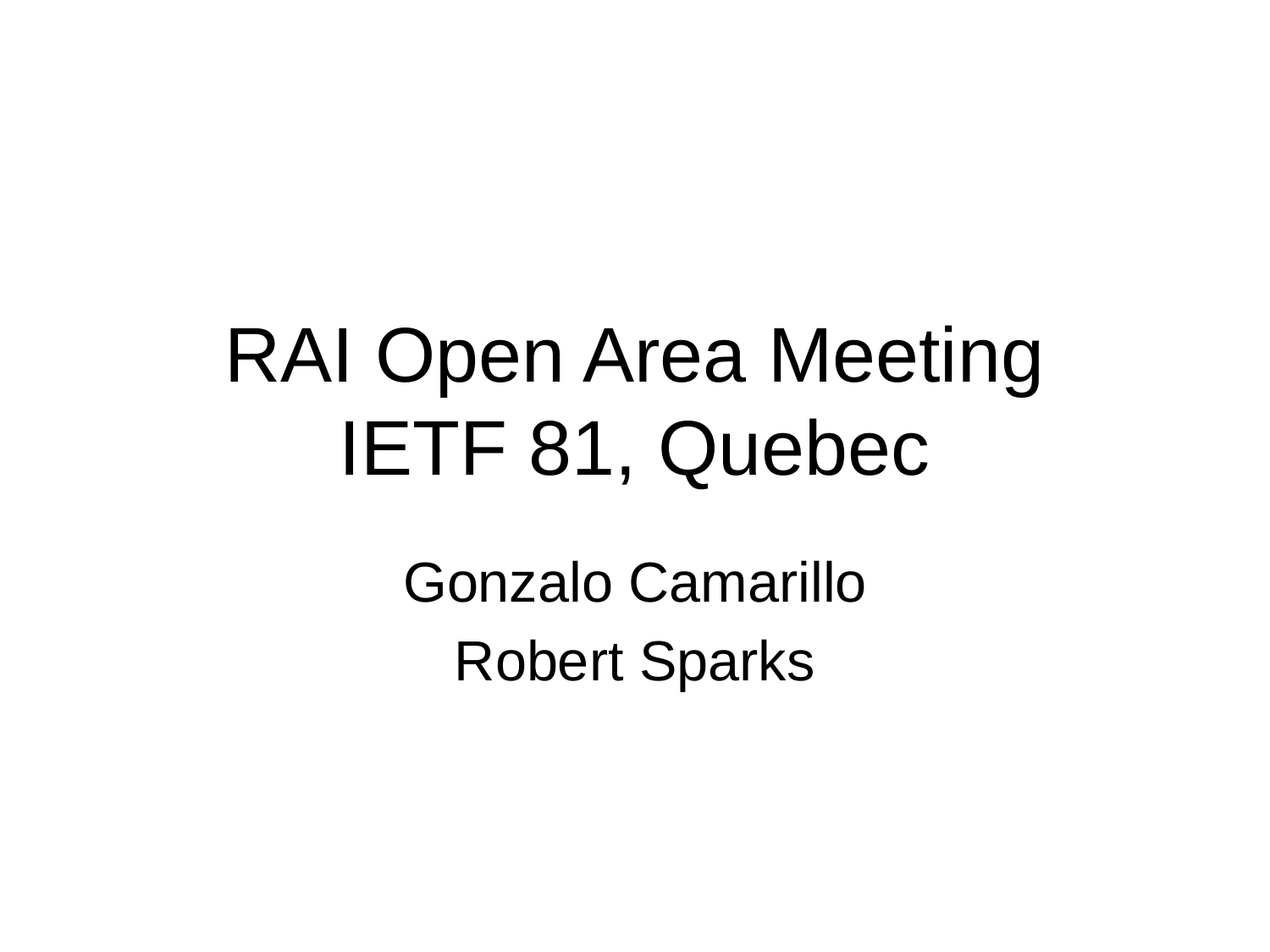

# RAI Open Area Meeting IETF 81, Quebec
Gonzalo Camarillo
Robert Sparks